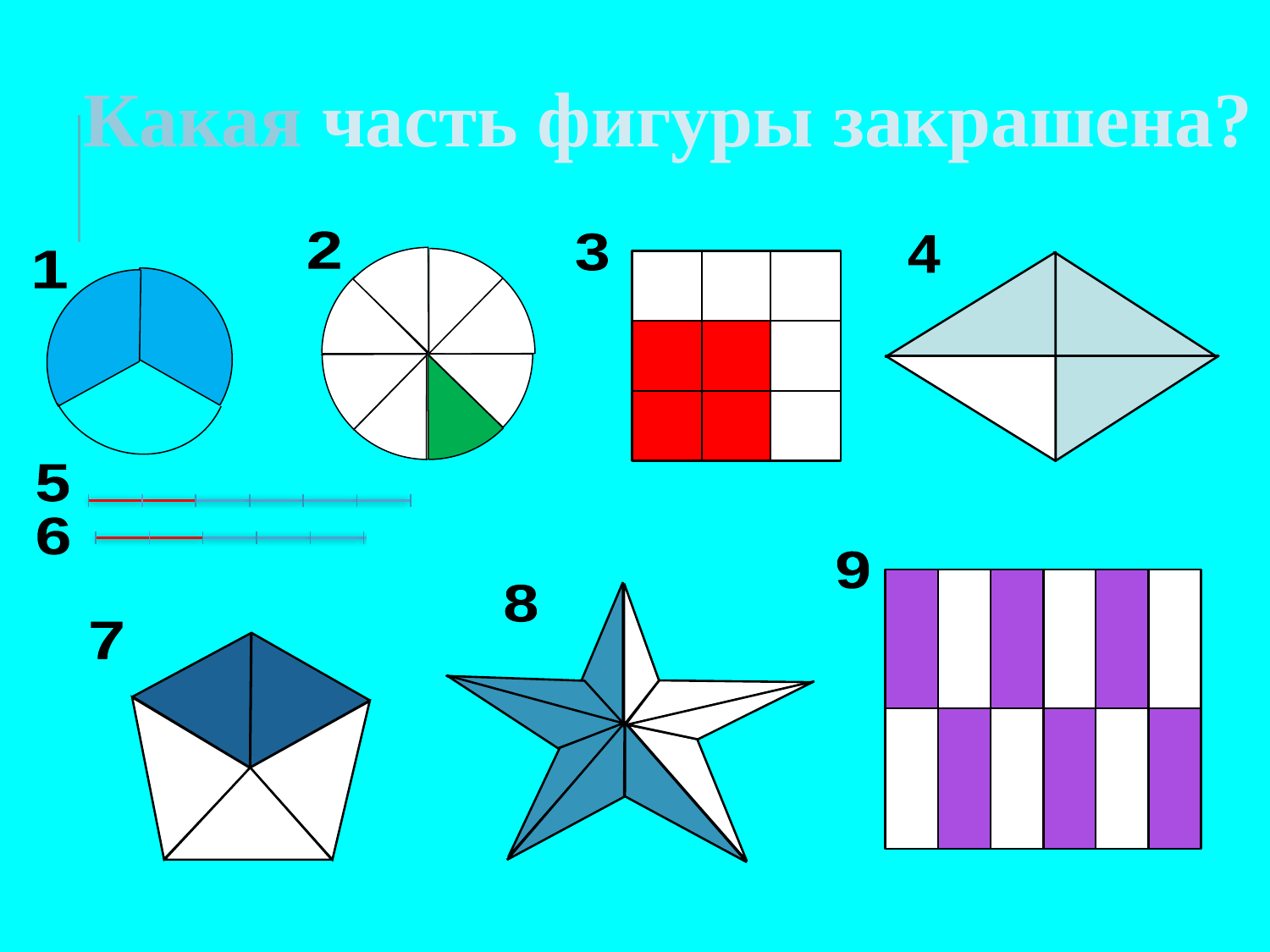

# Какая часть фигуры закрашена?
2
3
4

1

5

6
9

8
7